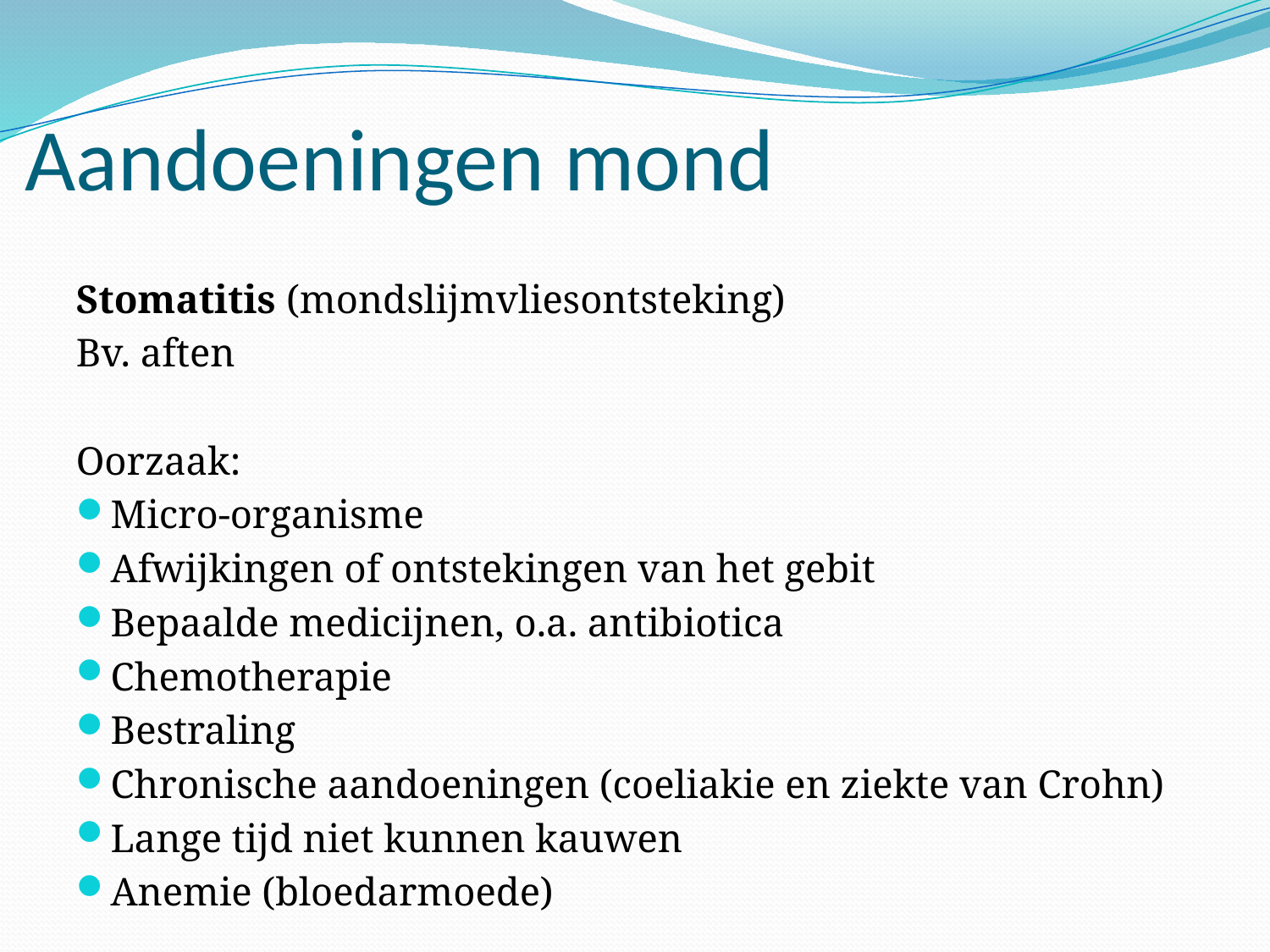

# Aandoeningen mond
Stomatitis (mondslijmvliesontsteking)
Bv. aften

Oorzaak:
Micro-organisme
Afwijkingen of ontstekingen van het gebit
Bepaalde medicijnen, o.a. antibiotica
Chemotherapie
Bestraling
Chronische aandoeningen (coeliakie en ziekte van Crohn)
Lange tijd niet kunnen kauwen
Anemie (bloedarmoede)